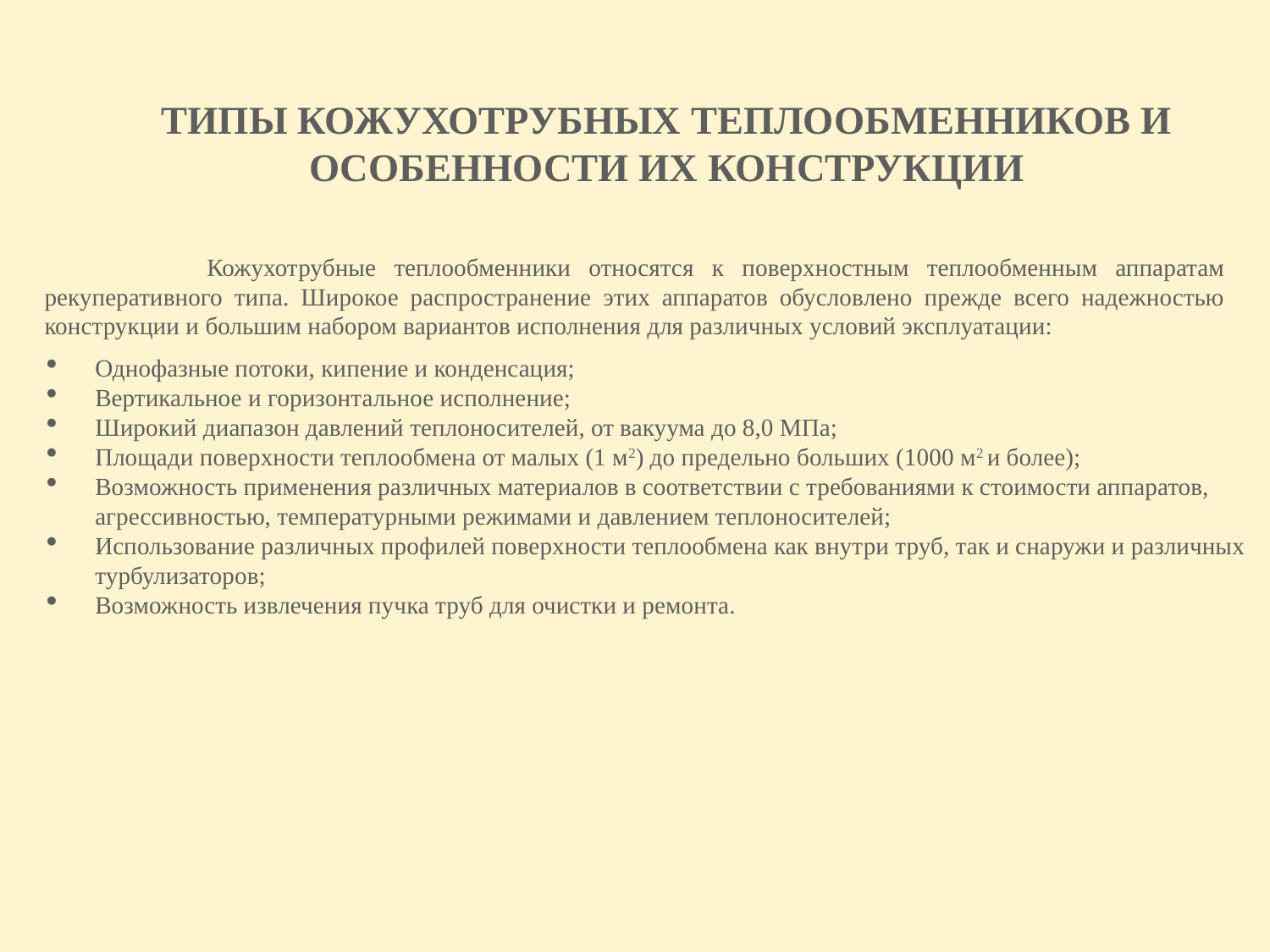

# Типы кожухотрубных теплообменников и особенности их конструкции
         Кожухотрубные теплообменники относятся к поверхностным теплообменным аппаратам рекуперативного типа. Широкое распространение этих аппаратов обусловлено прежде всего надежностью конструкции и большим набором вариантов исполнения для различных условий эксплуатации:

Однофазные потоки, кипение и конденсация;
Вертикальное и горизонтальное исполнение;
Широкий диапазон давлений теплоносителей, от вакуума до 8,0 МПа;
Площади поверхности теплообмена от малых (1 м2) до предельно больших (1000 м2 и более);
Возможность применения различных материалов в соответствии с требованиями к стоимости аппаратов, агрессивностью, температурными режимами и давлением теплоносителей;
Использование различных профилей поверхности теплообмена как внутри труб, так и снаружи и различных турбулизаторов;
Возможность извлечения пучка труб для очистки и ремонта.